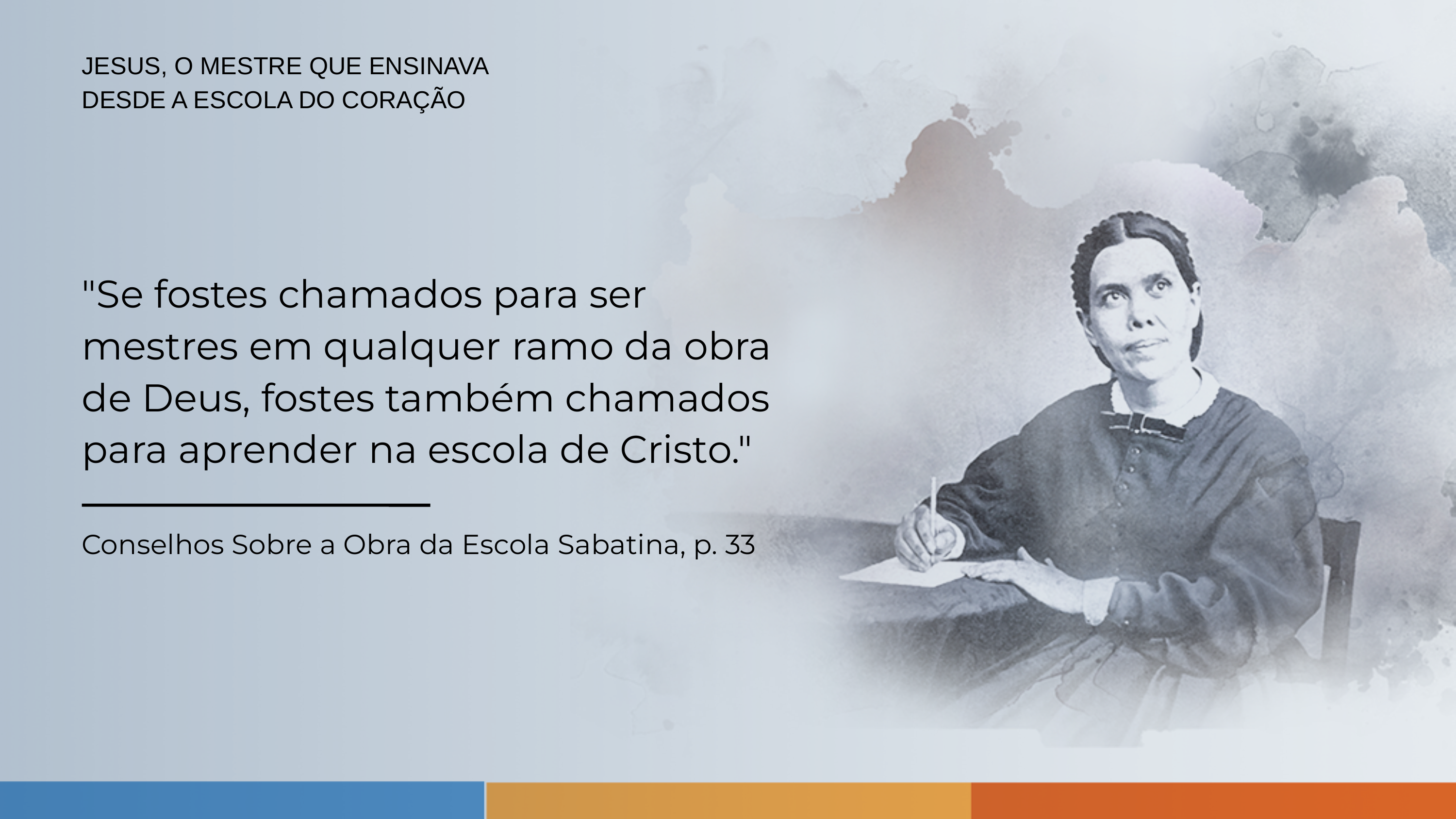

JESUS, O MESTRE QUE ENSINAVA
DESDE A ESCOLA DO CORAÇÃO
"Se fostes chamados para ser mestres em qualquer ramo da obra de Deus, fostes também chamados para aprender na escola de Cristo."

Conselhos Sobre a Obra da Escola Sabatina, p. 33